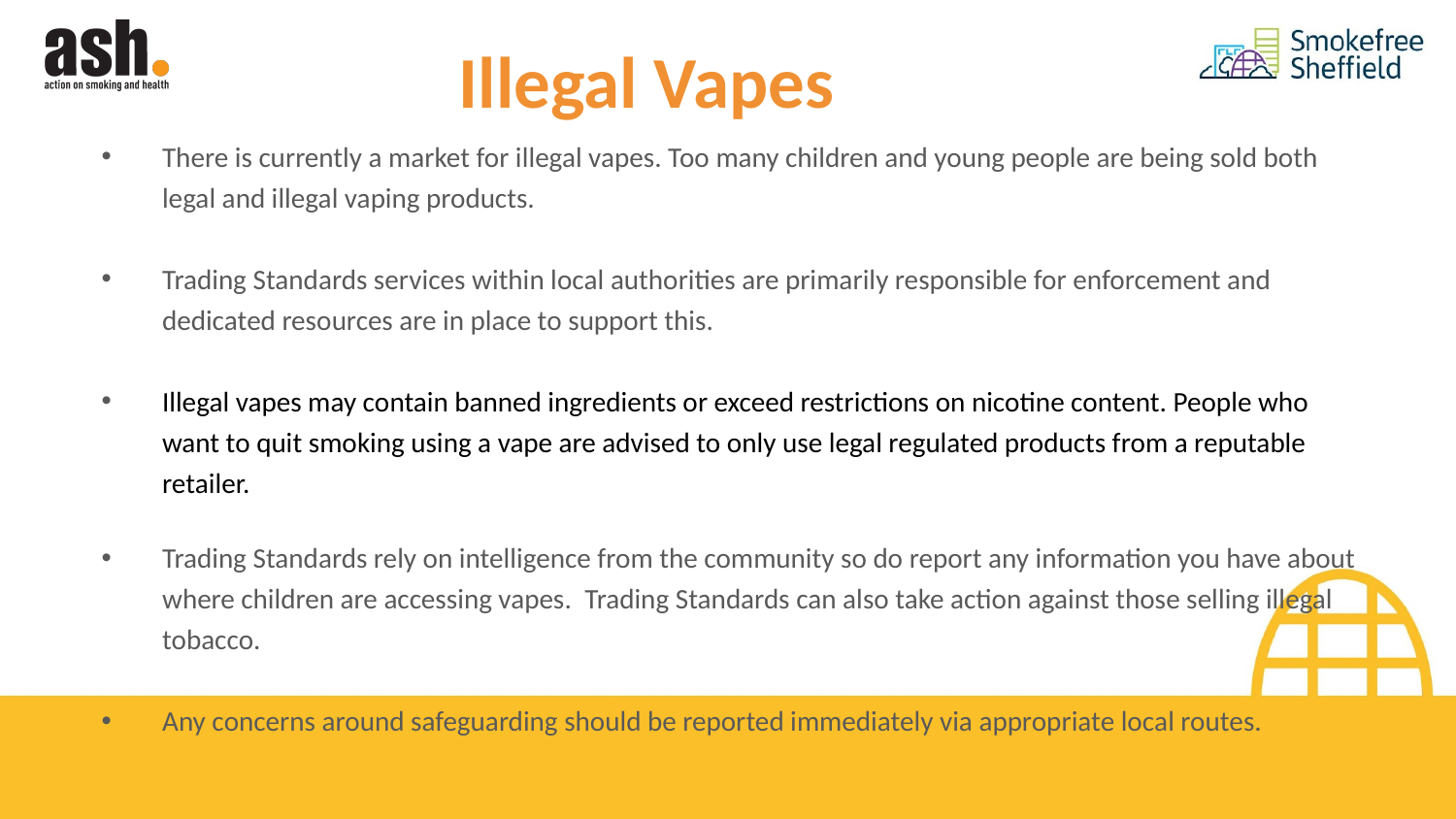

# Illegal Vapes
There is currently a market for illegal vapes. Too many children and young people are being sold both legal and illegal vaping products.

Trading Standards services within local authorities are primarily responsible for enforcement and dedicated resources are in place to support this.

Illegal vapes may contain banned ingredients or exceed restrictions on nicotine content. People who want to quit smoking using a vape are advised to only use legal regulated products from a reputable retailer.

Trading Standards rely on intelligence from the community so do report any information you have about where children are accessing vapes.  Trading Standards can also take action against those selling illegal tobacco.

Any concerns around safeguarding should be reported immediately via appropriate local routes.